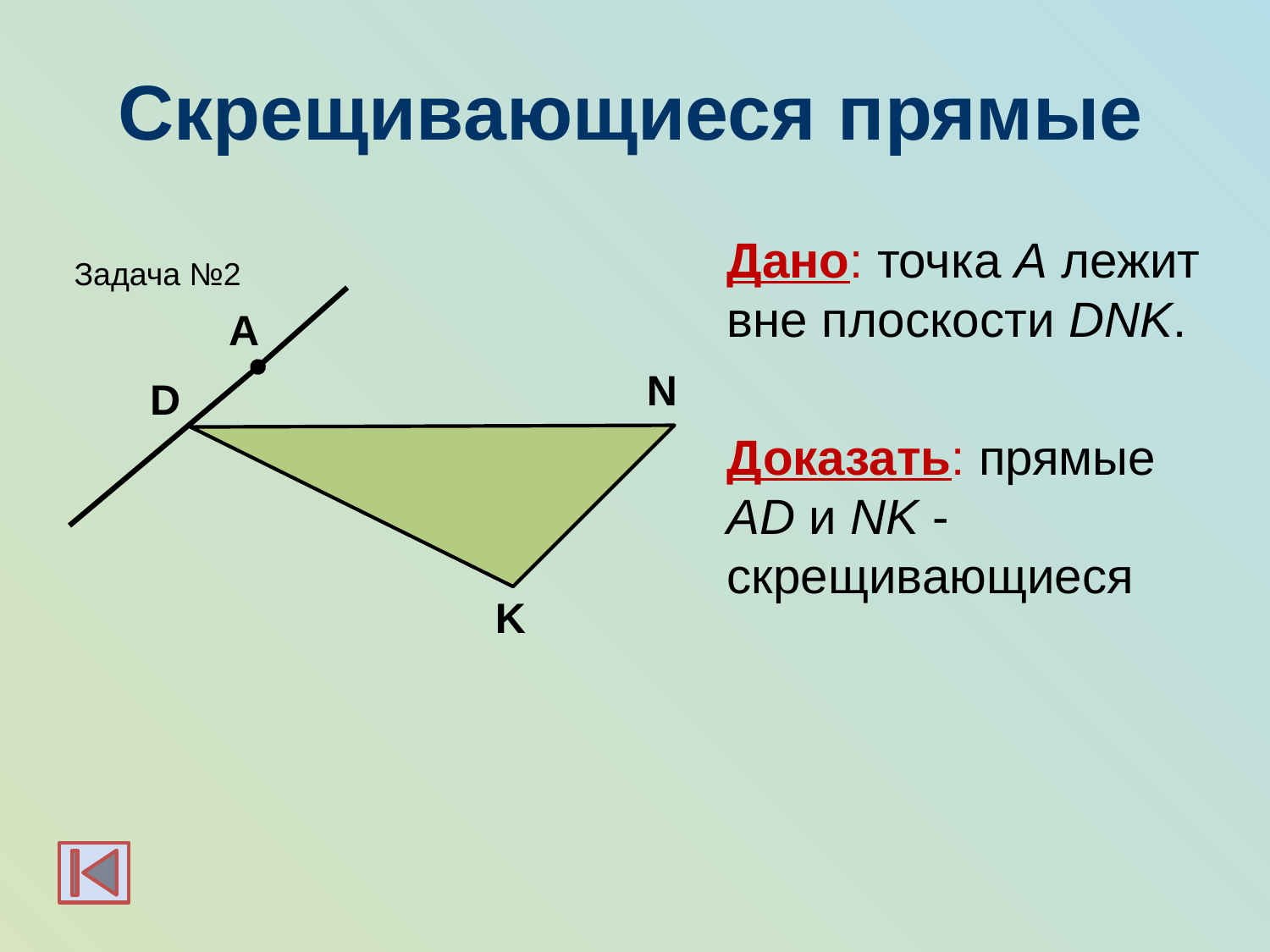

# Скрещивающиеся прямые
Дано: точка А лежит вне плоскости DNK.

Доказать: прямые AD и NK - скрещивающиеся
Задача №2
А
N
D

K